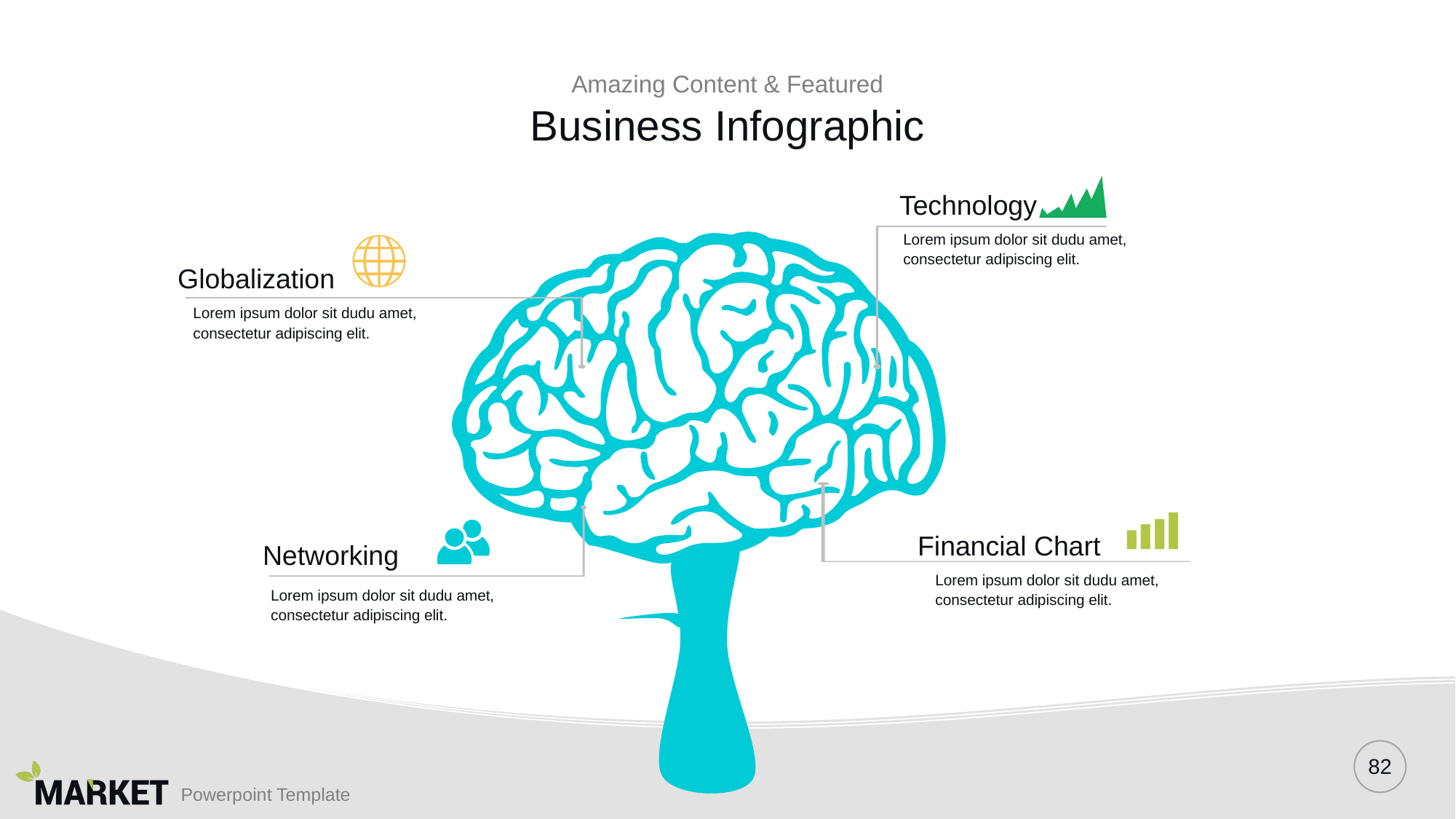

Amazing Content & Featured
# Business Infographic

Technology
Lorem ipsum dolor sit dudu amet, consectetur adipiscing elit.

Globalization
Lorem ipsum dolor sit dudu amet, consectetur adipiscing elit.

Financial Chart
Networking
Lorem ipsum dolor sit dudu amet, consectetur adipiscing elit.
Lorem ipsum dolor sit dudu amet, consectetur adipiscing elit.